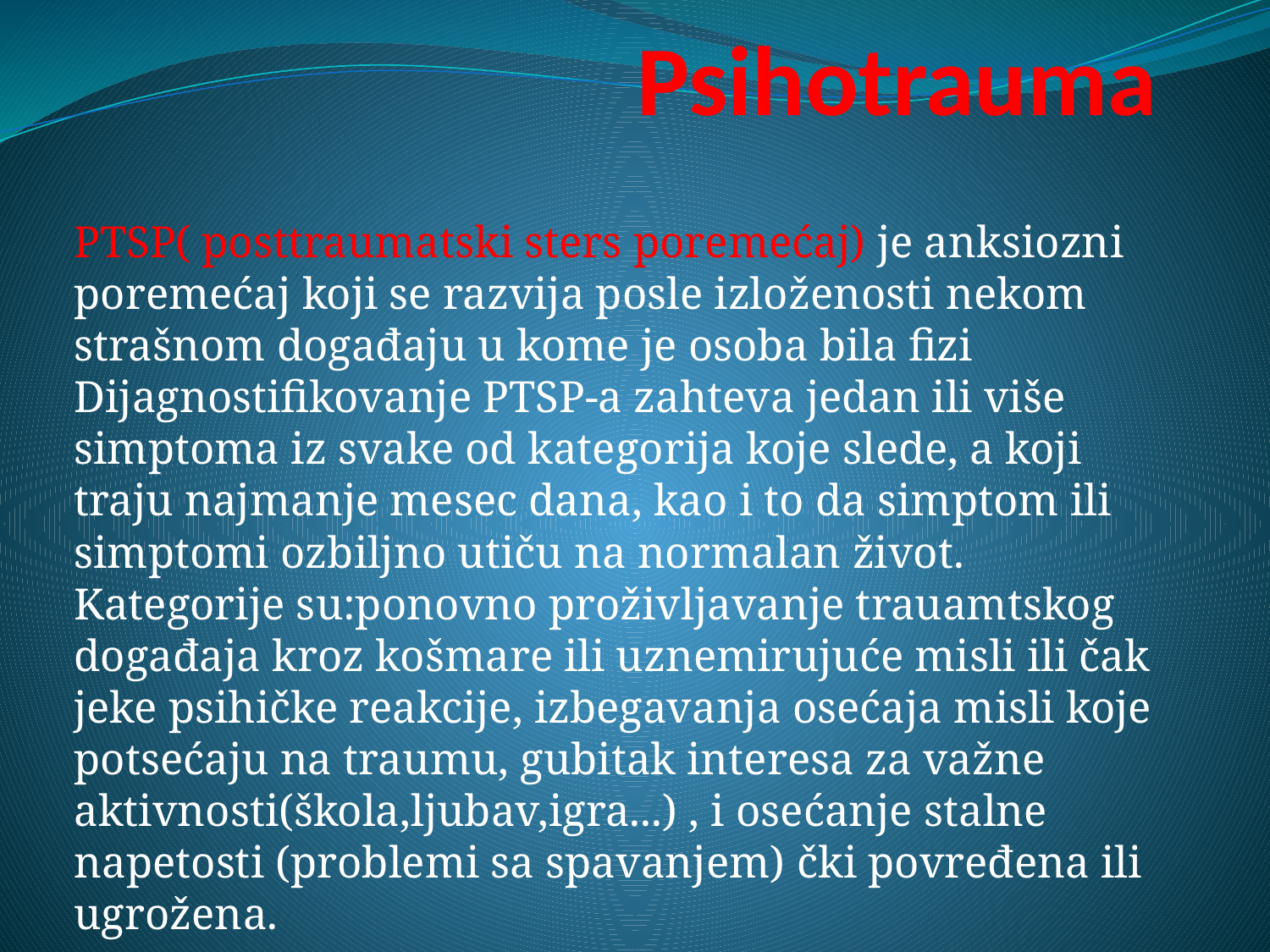

# Psihotrauma
PTSP( posttraumatski sters poremećaj) je anksiozni poremećaj koji se razvija posle izloženosti nekom strašnom događaju u kome je osoba bila fizi Dijagnostifikovanje PTSP-a zahteva jedan ili više simptoma iz svake od kategorija koje slede, a koji traju najmanje mesec dana, kao i to da simptom ili simptomi ozbiljno utiču na normalan život. Kategorije su:ponovno proživljavanje trauamtskog događaja kroz košmare ili uznemirujuće misli ili čak jeke psihičke reakcije, izbegavanja osećaja misli koje potsećaju na traumu, gubitak interesa za važne aktivnosti(škola,ljubav,igra...) , i osećanje stalne napetosti (problemi sa spavanjem) čki povređena ili ugrožena.